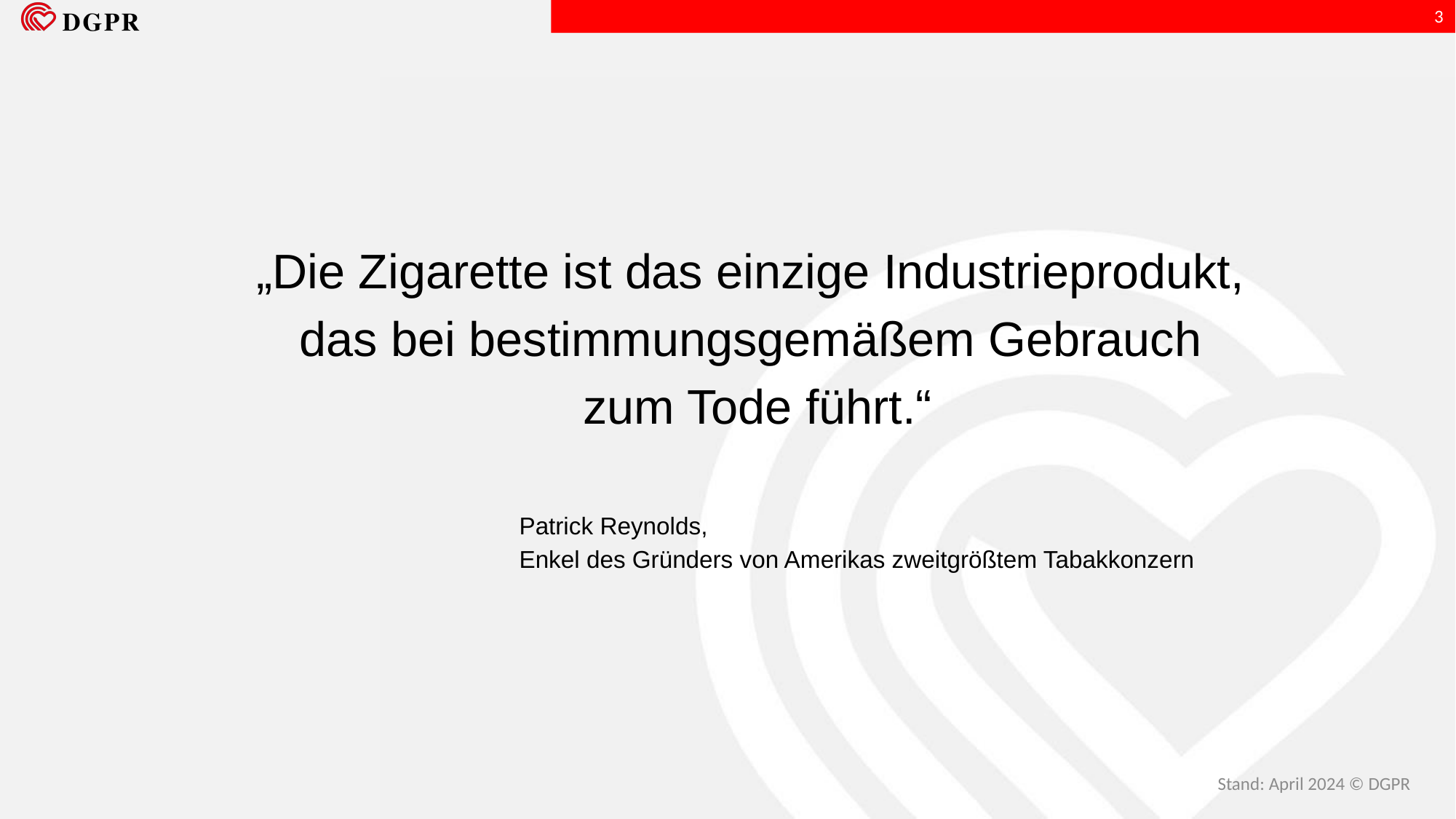

3
„Die Zigarette ist das einzige Industrieprodukt,
das bei bestimmungsgemäßem Gebrauch
zum Tode führt.“
Patrick Reynolds,
Enkel des Gründers von Amerikas zweitgrößtem Tabakkonzern
Stand: April 2024 © DGPR